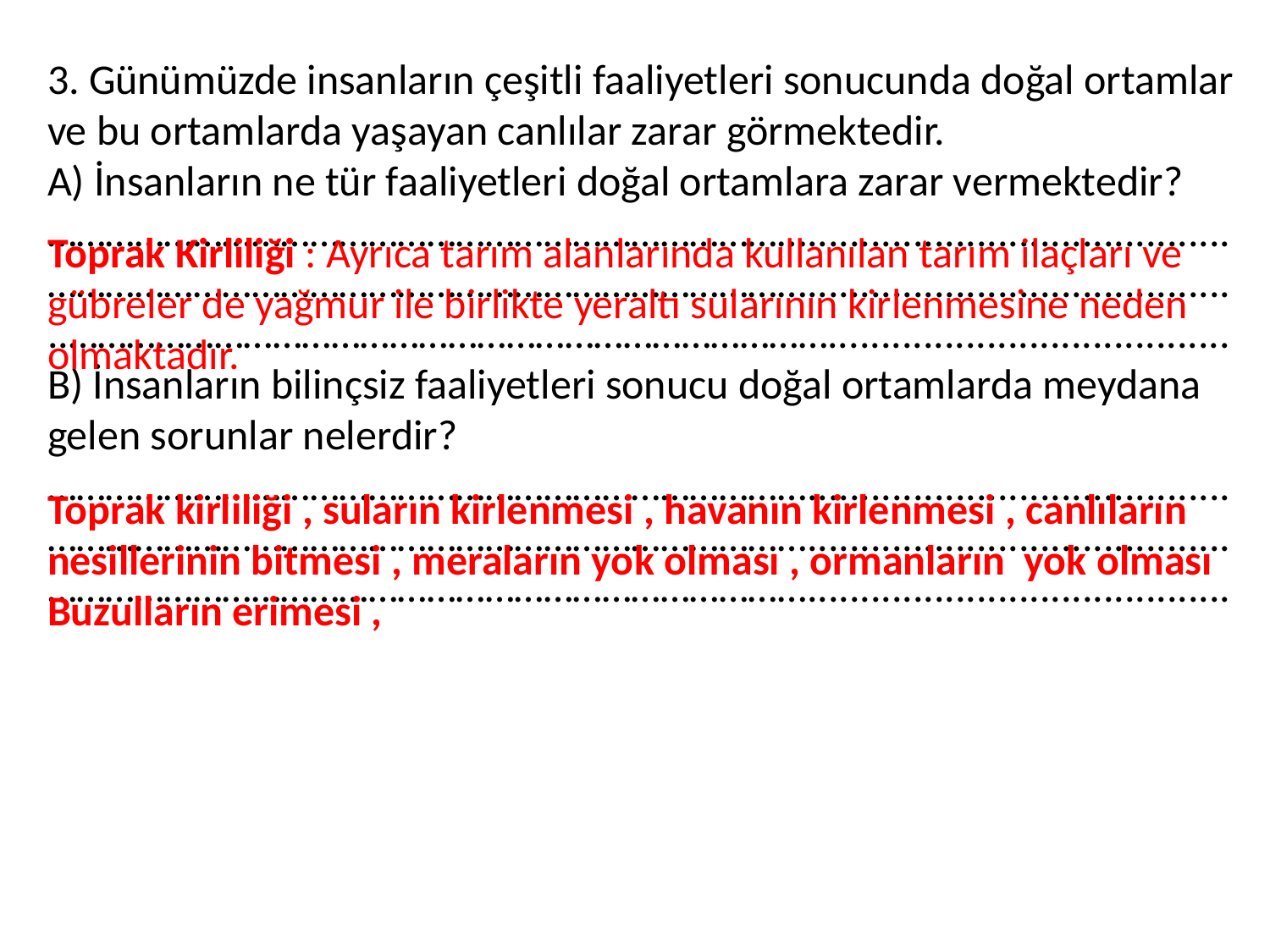

3. Günümüzde insanların çeşitli faaliyetleri sonucunda doğal ortamlar ve bu ortamlarda yaşayan canlılar zarar görmektedir.
A) İnsanların ne tür faaliyetleri doğal ortamlara zarar vermektedir?
……………………………………………………………………........................................
……………………………………………………………………..........................................……………………………………………………………………...................................... B) İnsanların bilinçsiz faaliyetleri sonucu doğal ortamlarda meydana gelen sorunlar nelerdir?
……………………………………………………………………........................................
……………………………………………………………………........................................
……………………………………………………………………........................................
Toprak Kirliliği : Ayrıca tarım alanlarında kullanılan tarım ilaçları ve gübreler de yağmur ile birlikte yeraltı sularının kirlenmesine neden olmaktadır.
Toprak kirliliği , suların kirlenmesi , havanın kirlenmesi , canlıların nesillerinin bitmesi , meraların yok olması , ormanların  yok olması
Buzulların erimesi ,